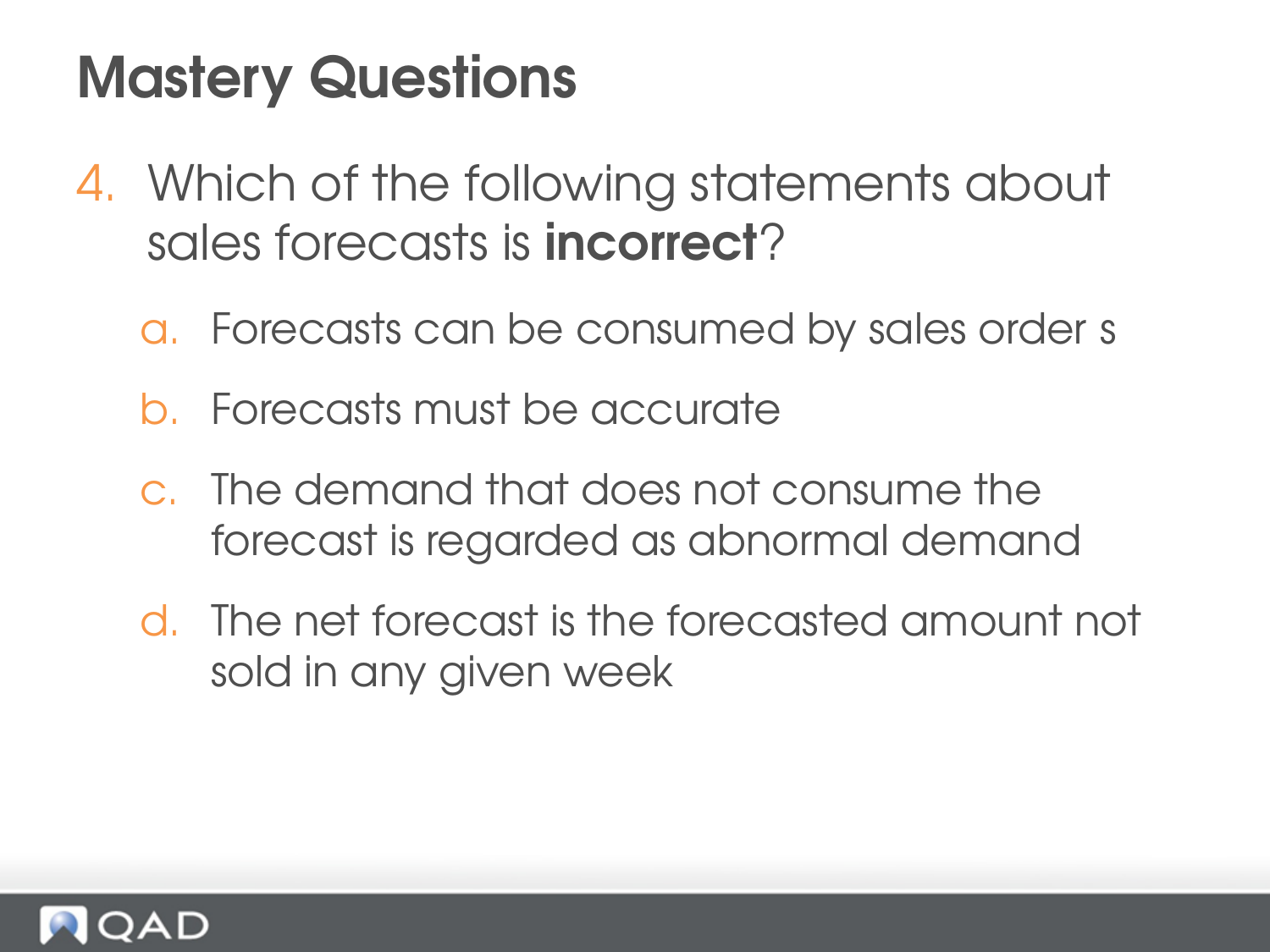

Mastery Questions
Which of the following statements about sales forecasts is incorrect?
Forecasts can be consumed by sales order	s
Forecasts must be accurate
The demand that does not consume the forecast is regarded as abnormal demand
The net forecast is the forecasted amount not sold in any given week